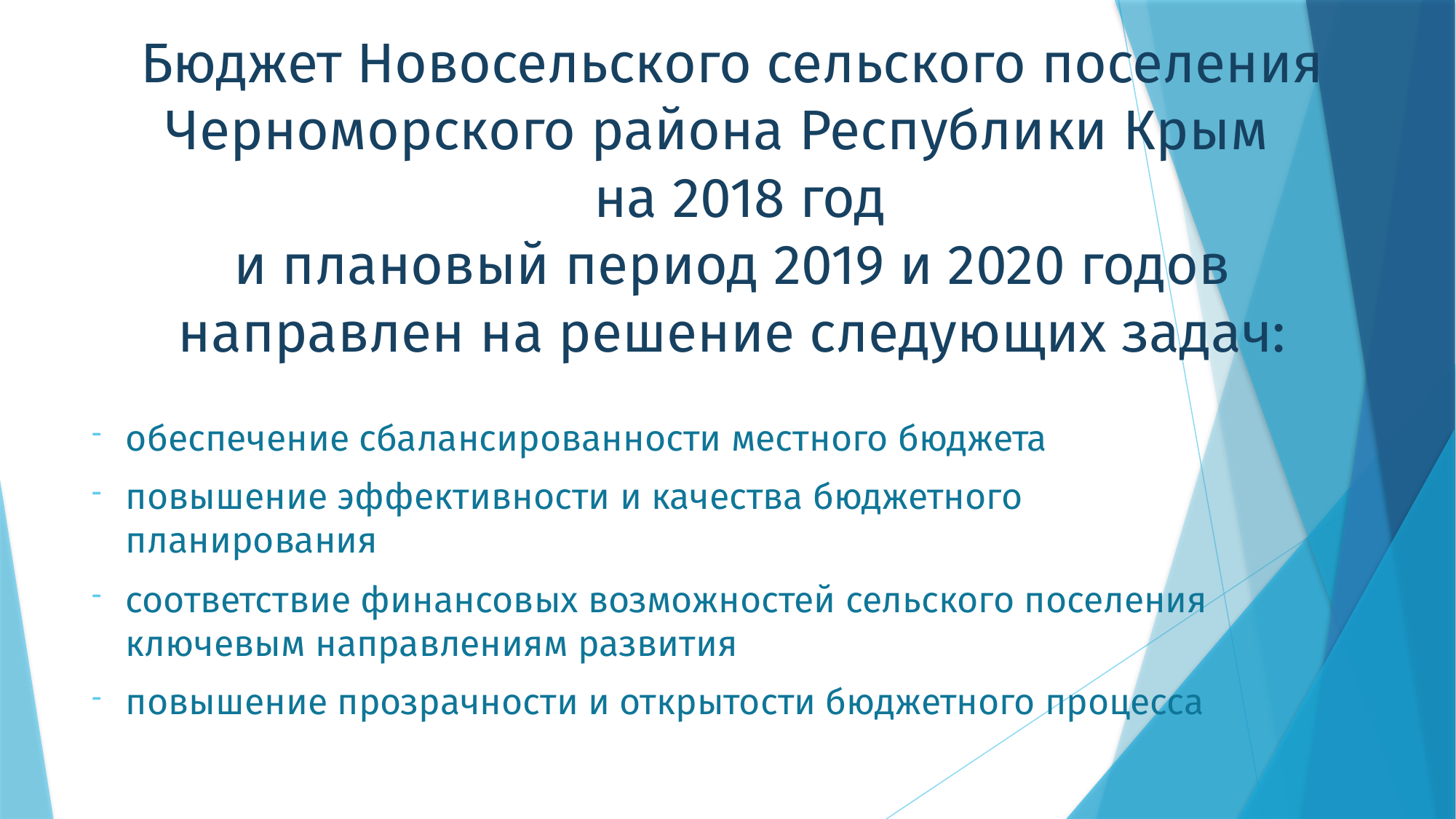

# Бюджет Новосельского сельского поселения Черноморского района Республики Крым на 2018 год и плановый период 2019 и 2020 годов направлен на решение следующих задач:
обеспечение сбалансированности местного бюджета
повышение эффективности и качества бюджетного планирования
соответствие финансовых возможностей сельского поселения ключевым направлениям развития
повышение прозрачности и открытости бюджетного процесса